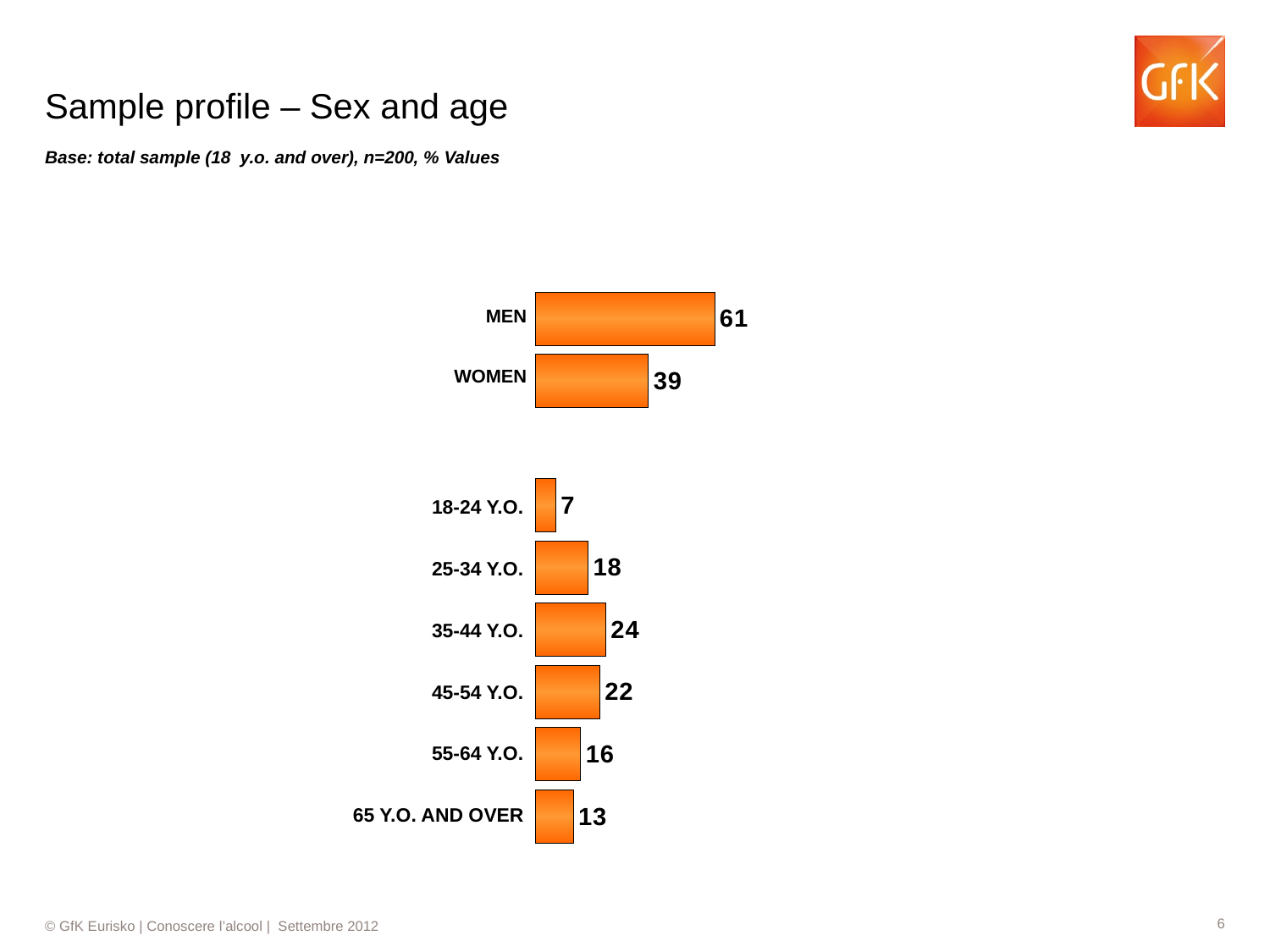

# Sample profile – Sex and age
Base: total sample (18  y.o. and over), n=200, % Values

### Chart

| Category | Colonna1 |
|---|---|
|  | 61.0 |
|  | 38.5 |
|  | None |
|  | 7.0 |
|  | 18.0 |
|  | 24.0 |
|  | 22.0 |
|  | 15.5 |
|  | 13.0 |
|  | None |
| MEN |
| --- |
| WOMEN |
| 18-24 Y.O. |
| --- |
| 25-34 Y.O. |
| 35-44 Y.O. |
| 45-54 Y.O. |
| 55-64 Y.O. |
| 65 Y.O. AND OVER |